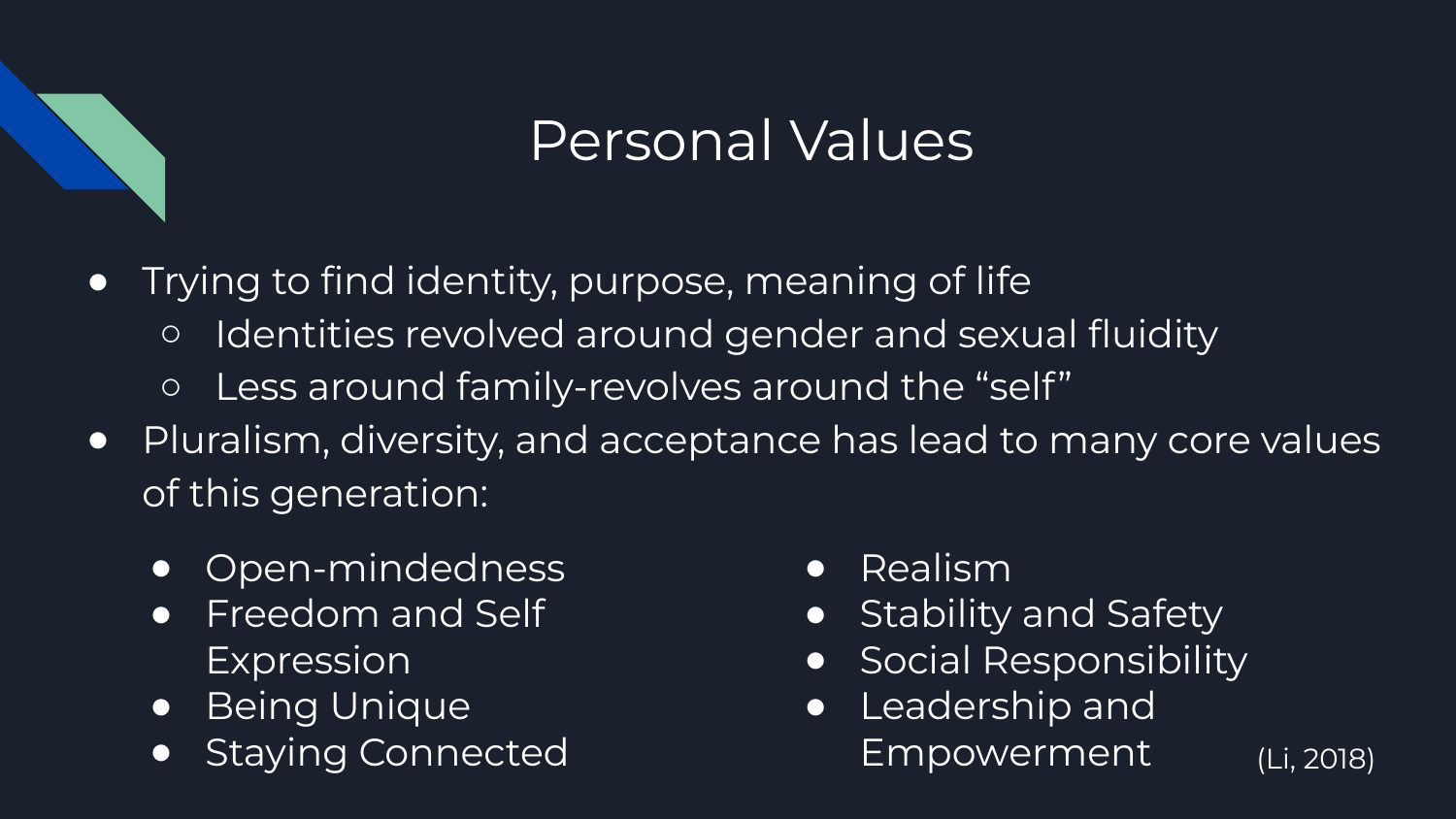

# Personal Values
Trying to find identity, purpose, meaning of life
Identities revolved around gender and sexual fluidity
Less around family-revolves around the “self”
Pluralism, diversity, and acceptance has lead to many core values of this generation:

Open-mindedness
Freedom and Self Expression
Being Unique
Staying Connected
Realism
Stability and Safety
Social Responsibility
Leadership and Empowerment
(Li, 2018)